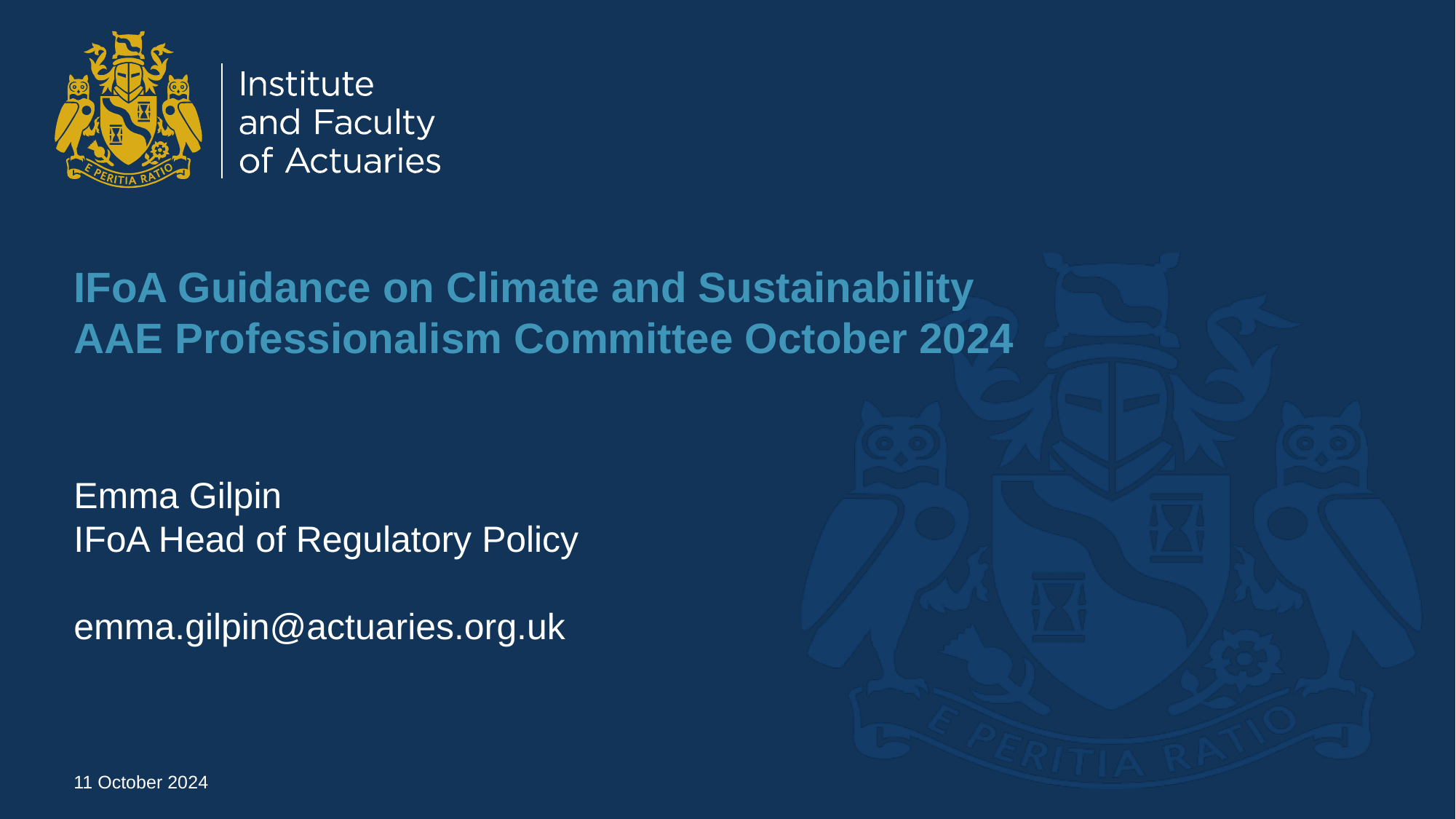

# IFoA Guidance on Climate and Sustainability AAE Professionalism Committee October 2024
Emma Gilpin
IFoA Head of Regulatory Policy

emma.gilpin@actuaries.org.uk
11 October 2024